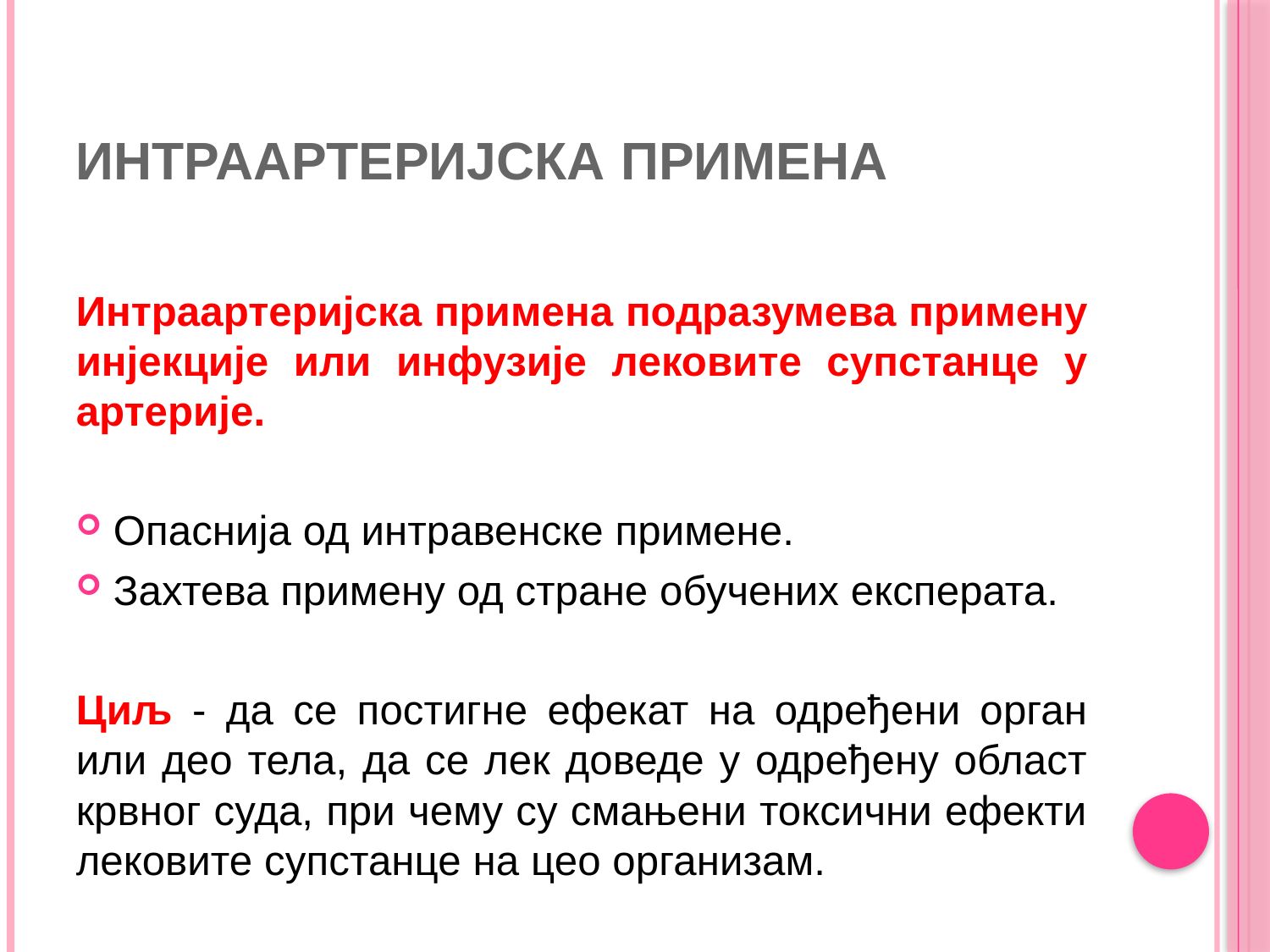

# Интраартеријска примена

Интраартеријска примена подразумева примену инјекције или инфузије лековите супстанце у артерије.

Опаснија од интравенске примене.
Захтева примену од стране обучених експерата.

Циљ - да се постигне ефекат на одређени орган или део тела, да се лек доведе у одређену област крвног суда, при чему су смањени токсични ефекти лековите супстанце на цео организам.